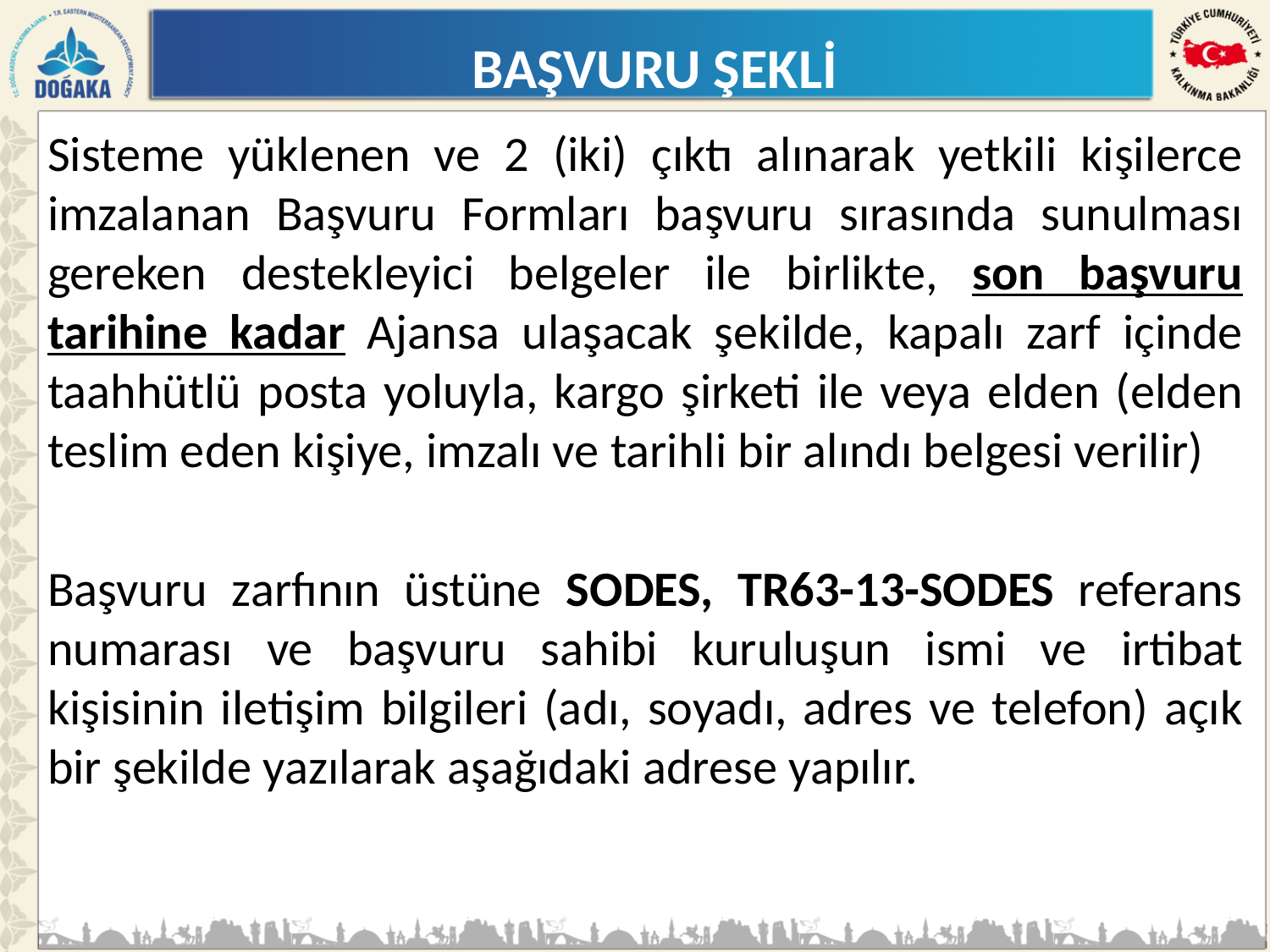

# BAŞVURU ŞEKLİ
Sisteme yüklenen ve 2 (iki) çıktı alınarak yetkili kişilerce imzalanan Başvuru Formları başvuru sırasında sunulması gereken destekleyici belgeler ile birlikte, son başvuru tarihine kadar Ajansa ulaşacak şekilde, kapalı zarf içinde taahhütlü posta yoluyla, kargo şirketi ile veya elden (elden teslim eden kişiye, imzalı ve tarihli bir alındı belgesi verilir)

Başvuru zarfının üstüne SODES, TR63-13-SODES referans numarası ve başvuru sahibi kuruluşun ismi ve irtibat kişisinin iletişim bilgileri (adı, soyadı, adres ve telefon) açık bir şekilde yazılarak aşağıdaki adrese yapılır.